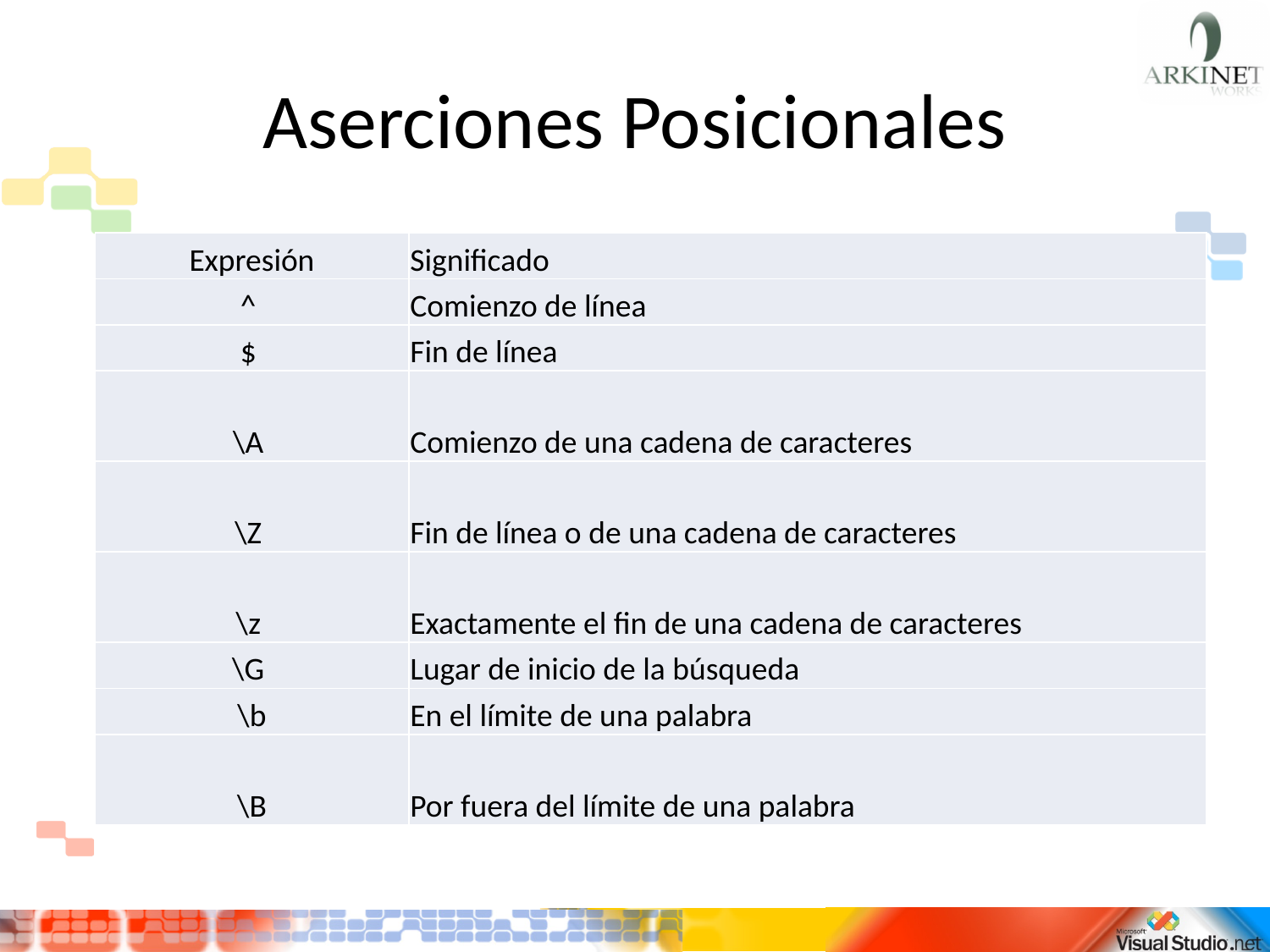

# Aserciones Posicionales
| Expresión | Significado |
| --- | --- |
| ^ | Comienzo de línea |
| $ | Fin de línea |
| \A | Comienzo de una cadena de caracteres |
| \Z | Fin de línea o de una cadena de caracteres |
| \z | Exactamente el fin de una cadena de caracteres |
| \G | Lugar de inicio de la búsqueda |
| \b | En el límite de una palabra |
| \B | Por fuera del límite de una palabra |